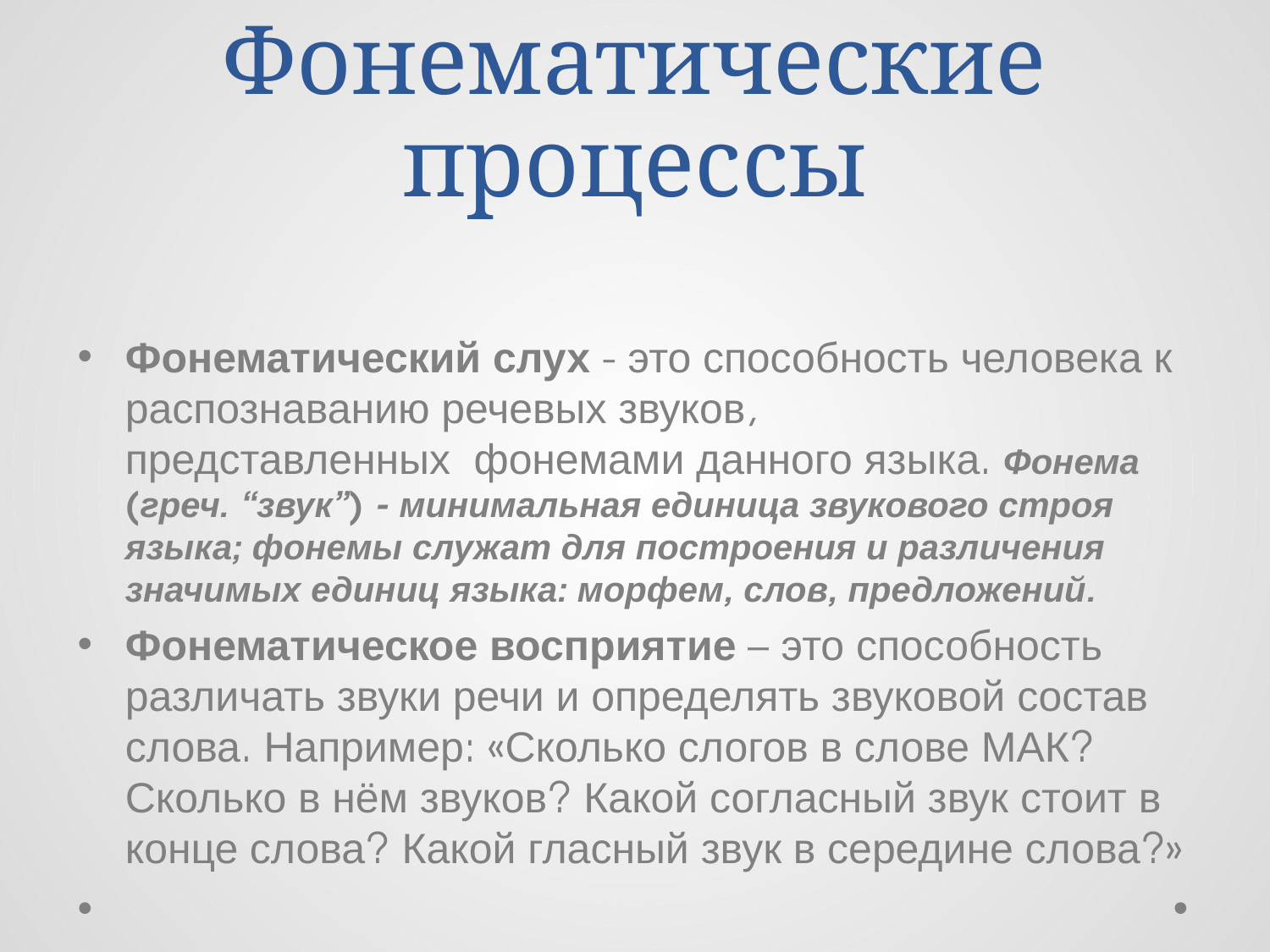

# Фонематические процессы
Фонематический слух - это способность человека к распознаванию речевых звуков, представленных  фонемами данного языка. Фонема (греч. “звук”) - минимальная единица звукового строя языка; фонемы служат для построения и различения значимых единиц языка: морфем, слов, предложений.
Фонематическое восприятие – это способность различать звуки речи и определять звуковой состав слова. Например: «Сколько слогов в слове МАК? Сколько в нём звуков? Какой согласный звук стоит в конце слова? Какой гласный звук в середине слова?»